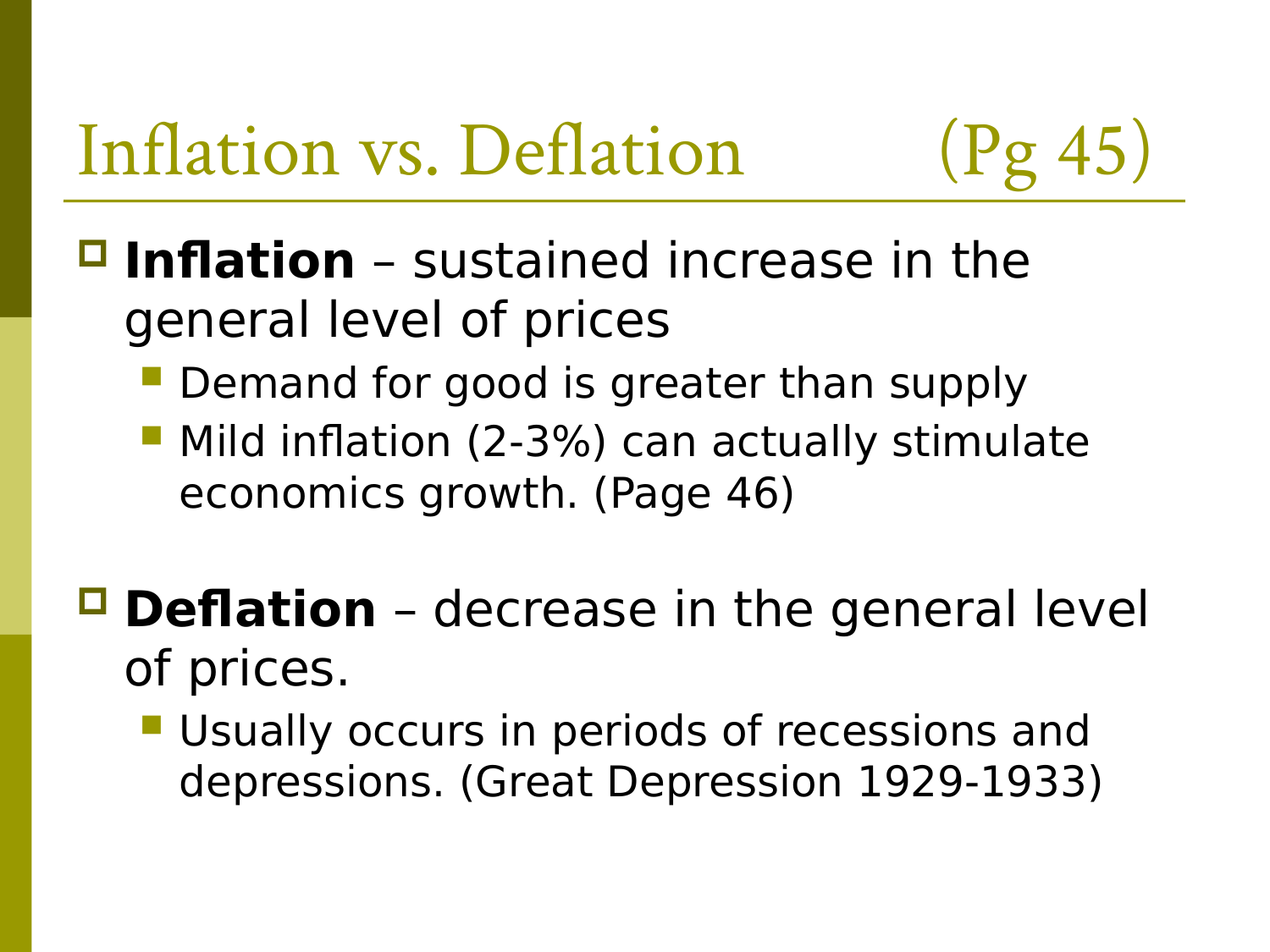

# Inflation vs. Deflation           (Pg 45)
Inflation – sustained increase in the general level of prices
Demand for good is greater than supply
Mild inflation (2-3%) can actually stimulate economics growth. (Page 46)
Deflation – decrease in the general level of prices.
Usually occurs in periods of recessions and depressions. (Great Depression 1929-1933)